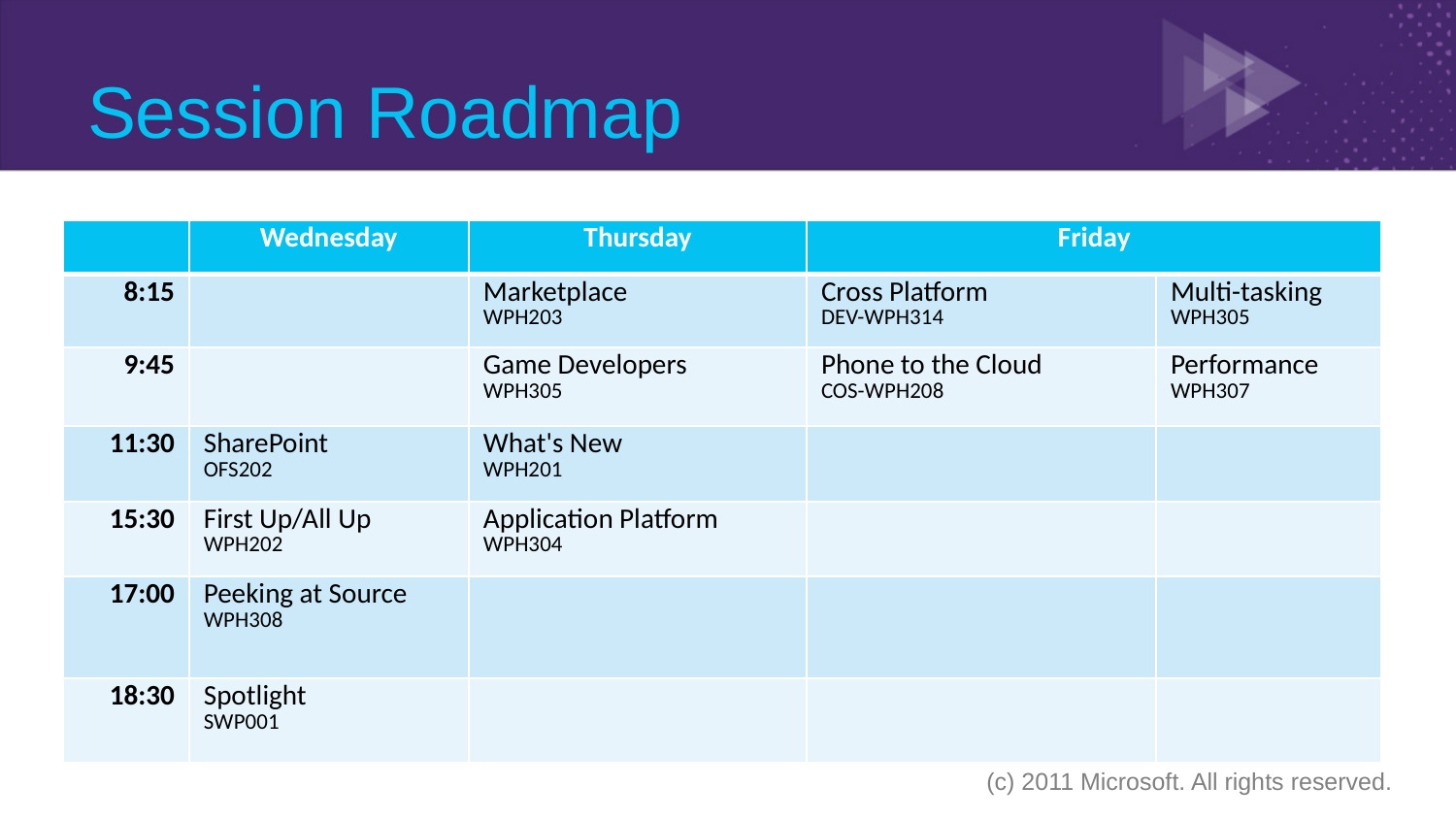

# Session Roadmap
|  | Wednesday | Thursday | Friday |  |
| --- | --- | --- | --- | --- |
| 8:15 |  | Marketplace WPH203 | Cross Platform DEV-WPH314 | Multi-tasking WPH305 |
| 9:45 |  | Game Developers WPH305 | Phone to the Cloud COS-WPH208 | Performance WPH307 |
| 11:30 | SharePoint OFS202 | What's New WPH201 |  |  |
| 15:30 | First Up/All Up WPH202 | Application Platform WPH304 |  |  |
| 17:00 | Peeking at Source WPH308 |  |  |  |
| 18:30 | Spotlight SWP001 |  |  |  |
(c) 2011 Microsoft. All rights reserved.